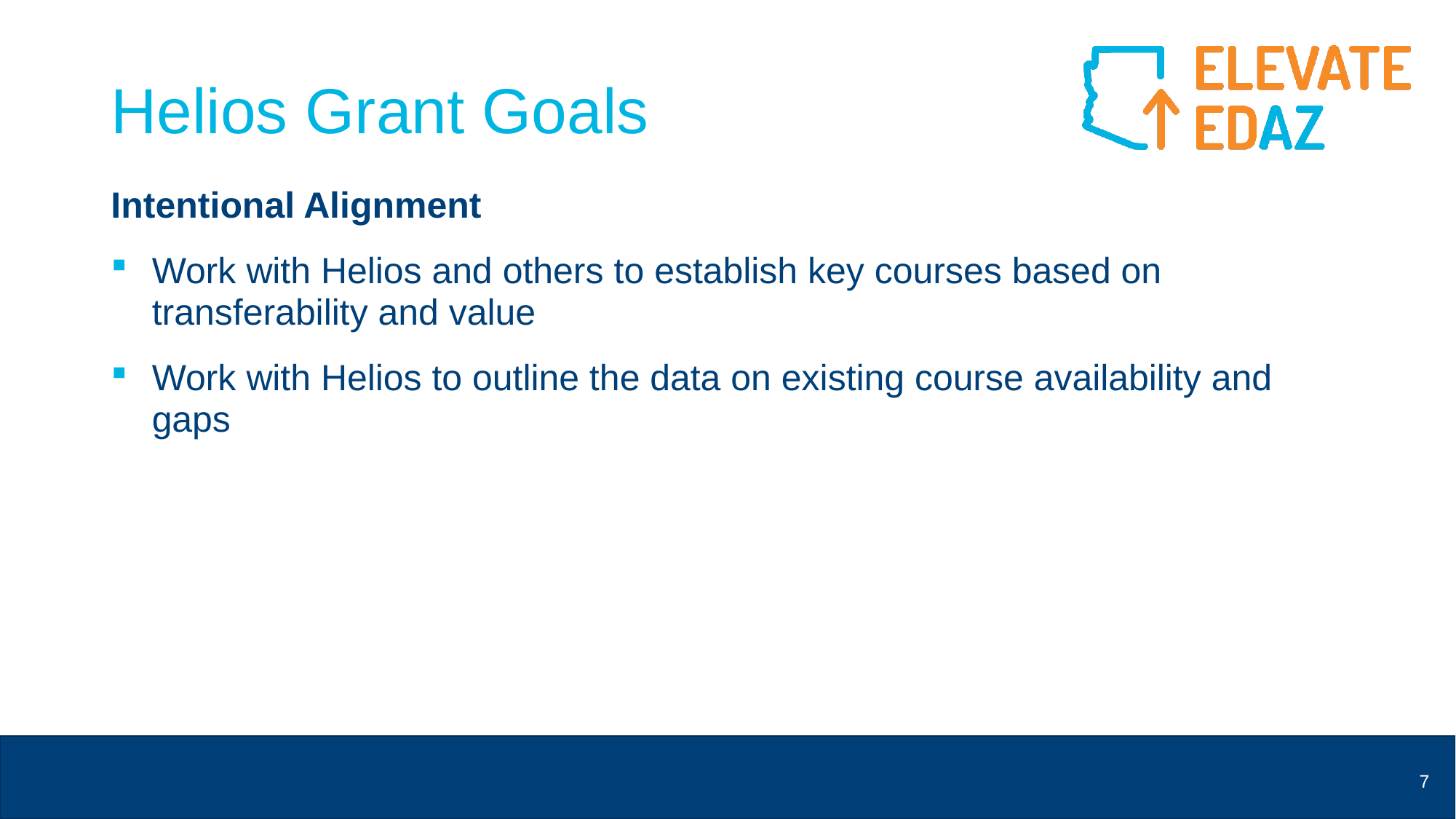

# Helios Grant Goals
Intentional Alignment
Work with Helios and others to establish key courses based on transferability and value
Work with Helios to outline the data on existing course availability and gaps
7